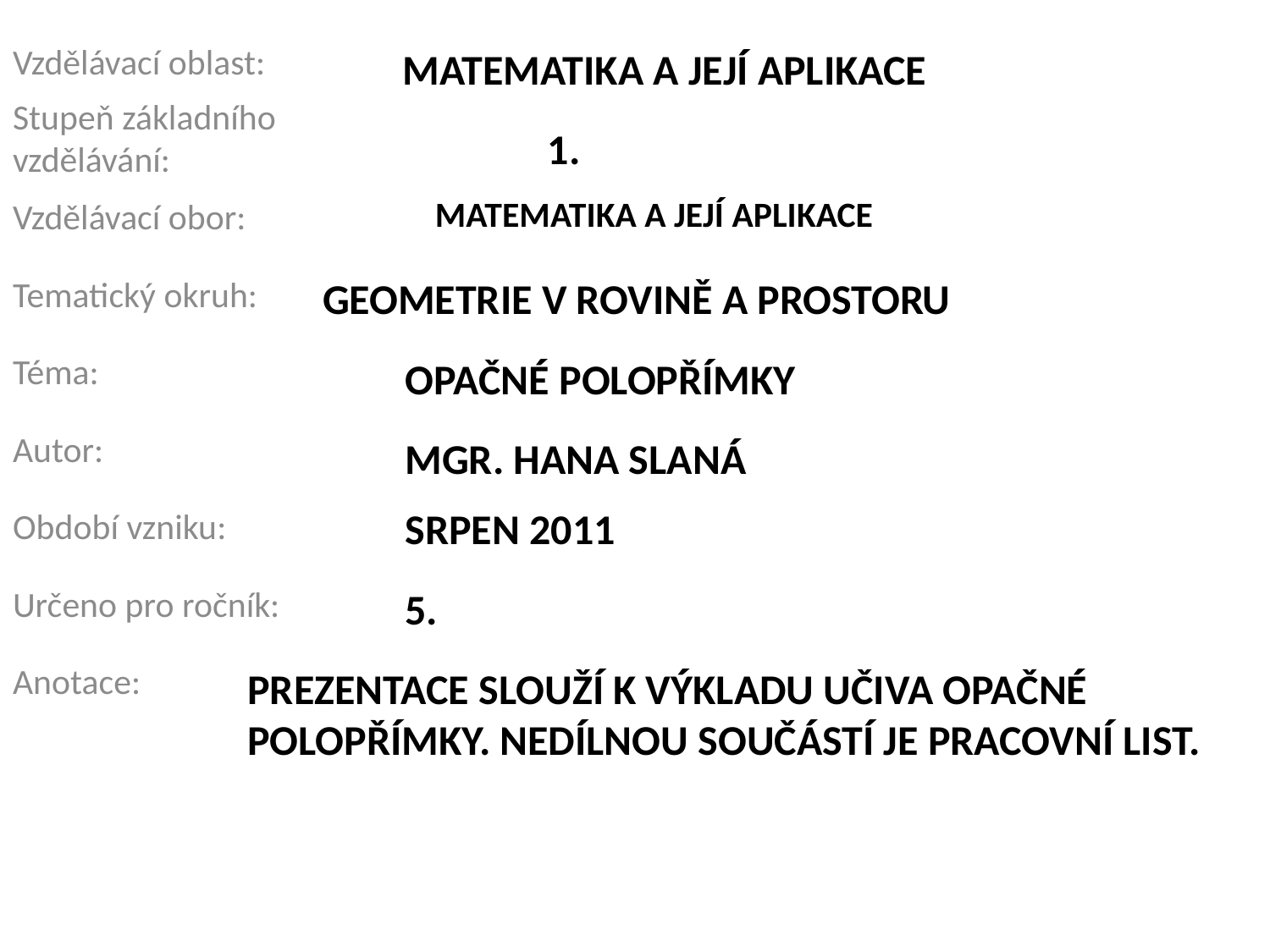

Vzdělávací oblast:
Matematika a její aplikace
1.
Matematika a její aplikace
Geometrie v rovině a prostoru
Opačné polopřímky
MGR. Hana Slaná
srpen 2011
5.
Prezentace slouží k výkladu učiva opačné polopřímky. Nedílnou součástí je pracovní list.
Stupeň základního vzdělávání:
Vzdělávací obor:
Tematický okruh:
Téma:
Autor:
Období vzniku:
Určeno pro ročník:
Anotace: